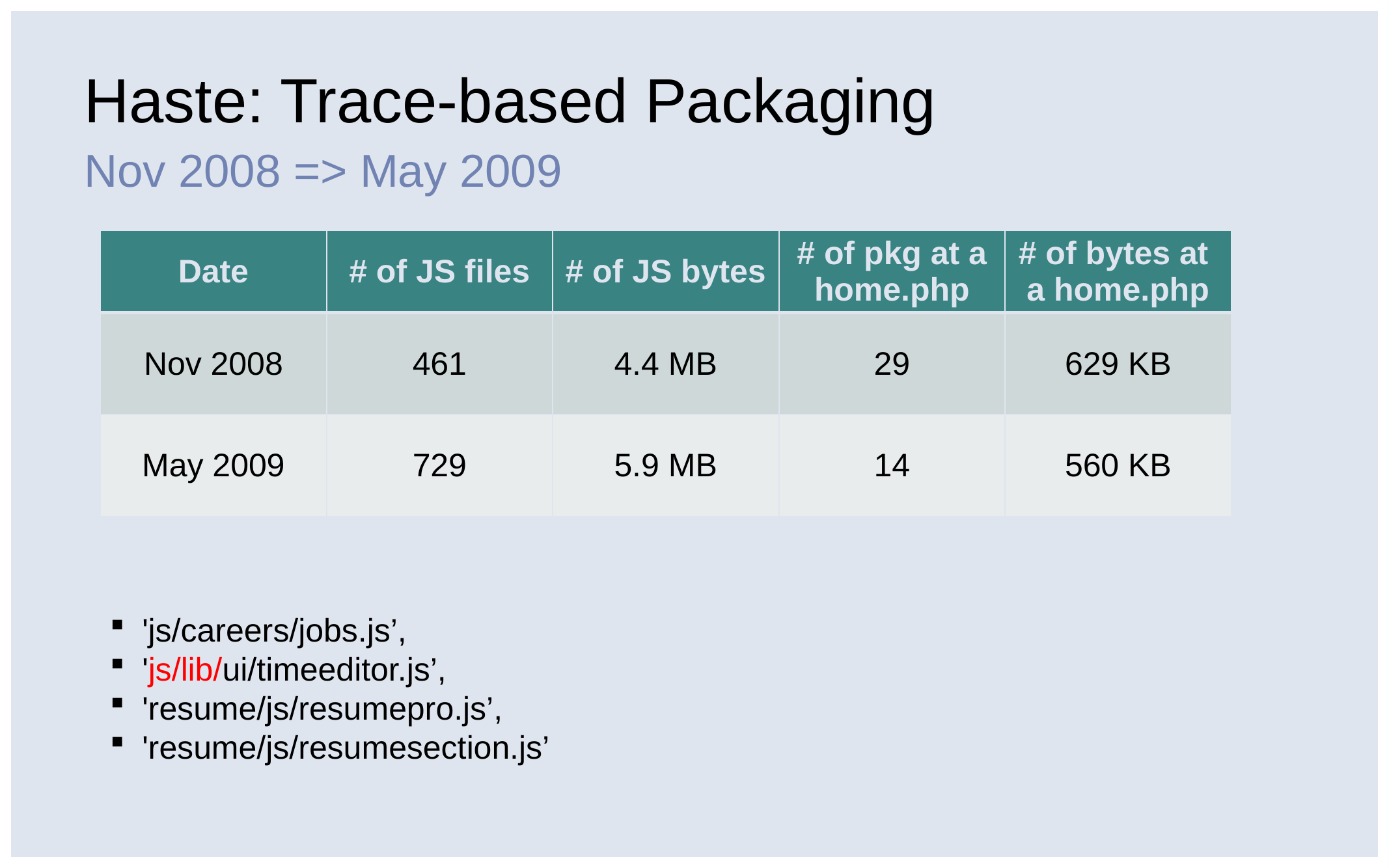

Haste: Trace-based Packaging
Nov 2008 => May 2009
| Date | # of JS files | # of JS bytes | # of pkg at a home.php | # of bytes at a home.php |
| --- | --- | --- | --- | --- |
| Nov 2008 | 461 | 4.4 MB | 29 | 629 KB |
| May 2009 | 729 | 5.9 MB | 14 | 560 KB |
 'js/careers/jobs.js’,
 'js/lib/ui/timeeditor.js’,
 'resume/js/resumepro.js’,
 'resume/js/resumesection.js’